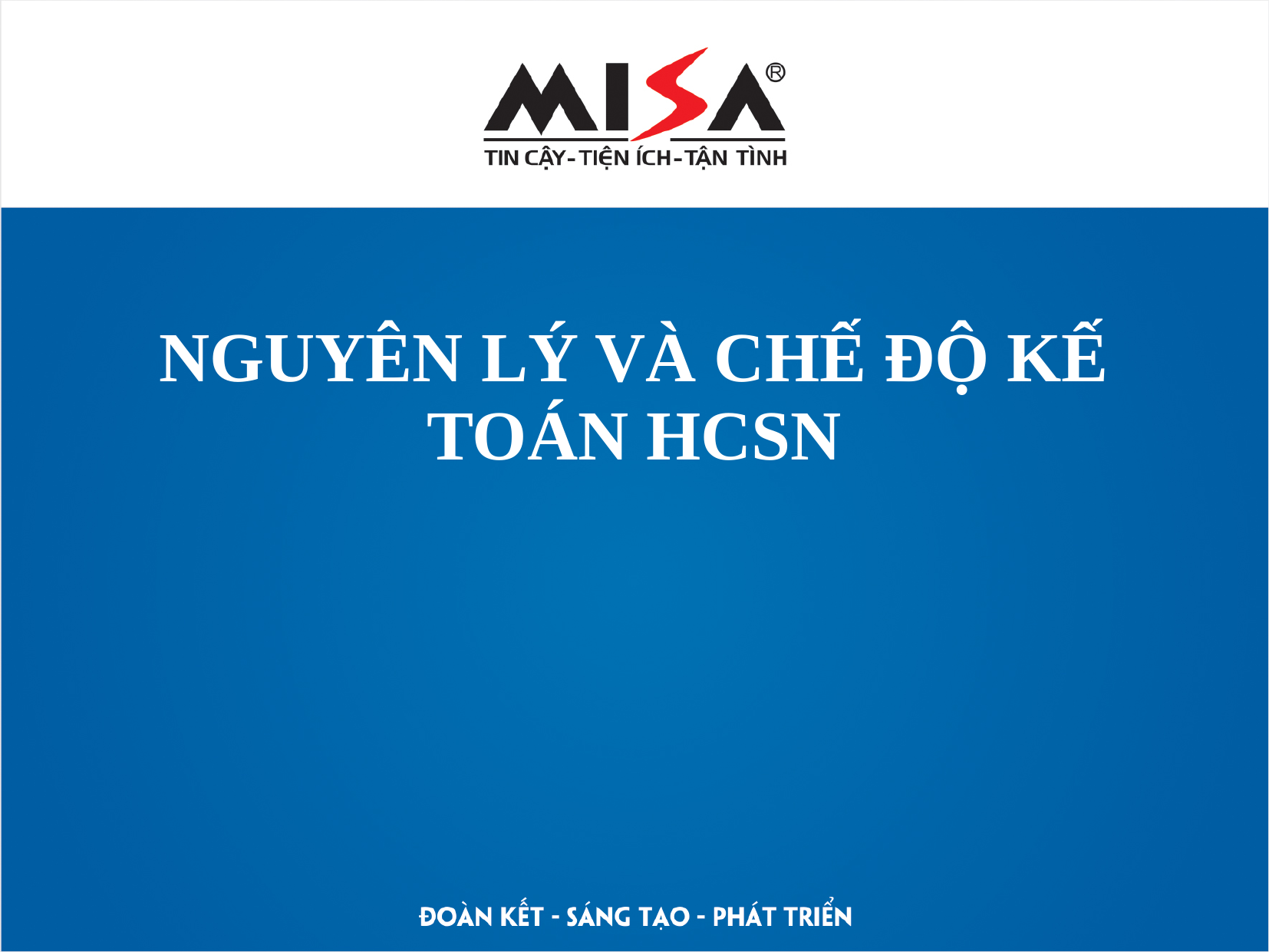

# NGUYÊN LÝ VÀ CHẾ ĐỘ KẾ TOÁN HCSN